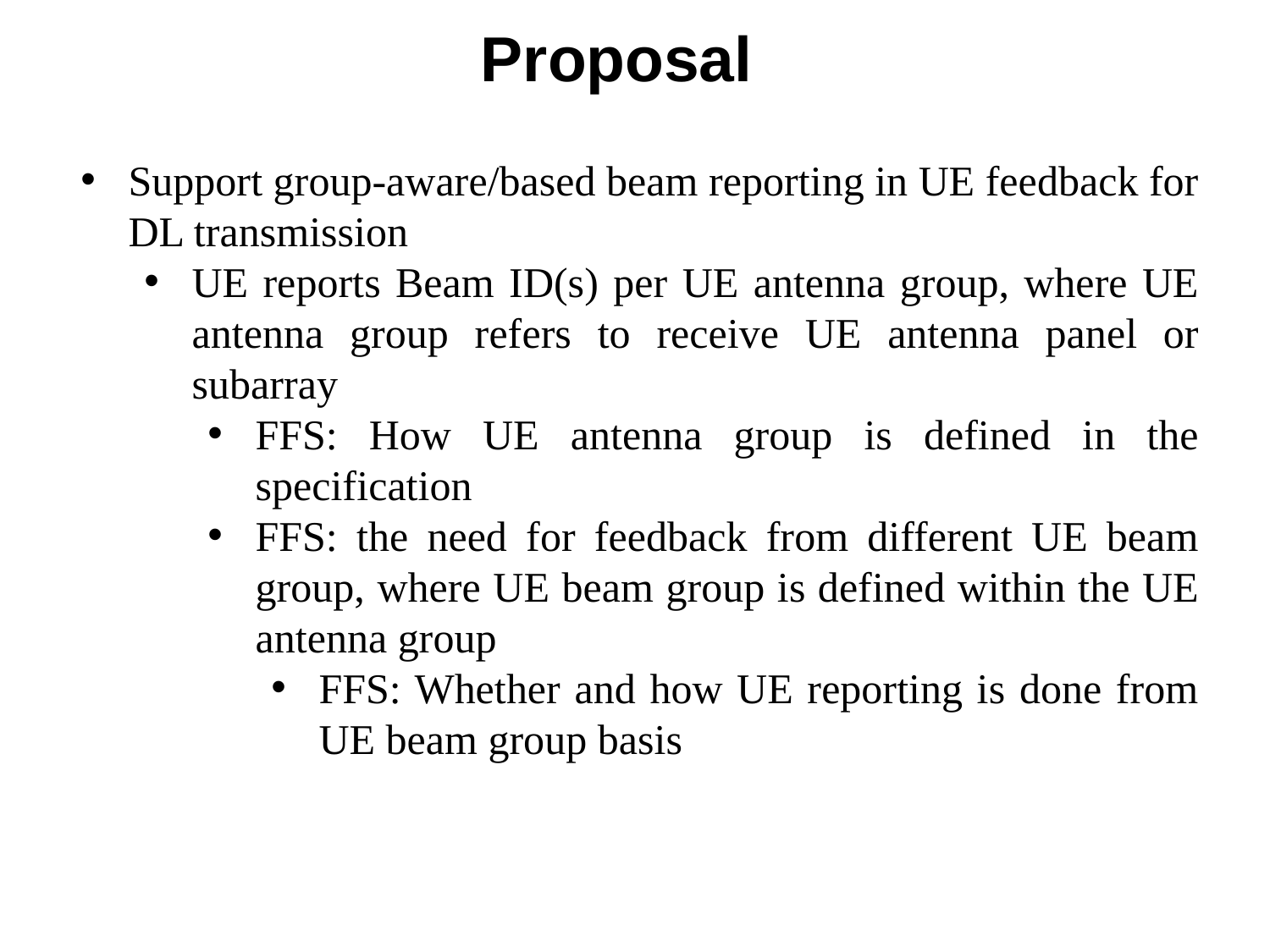

# Proposal
Support group-aware/based beam reporting in UE feedback for DL transmission
UE reports Beam ID(s) per UE antenna group, where UE antenna group refers to receive UE antenna panel or subarray
FFS: How UE antenna group is defined in the specification
FFS: the need for feedback from different UE beam group, where UE beam group is defined within the UE antenna group
FFS: Whether and how UE reporting is done from UE beam group basis